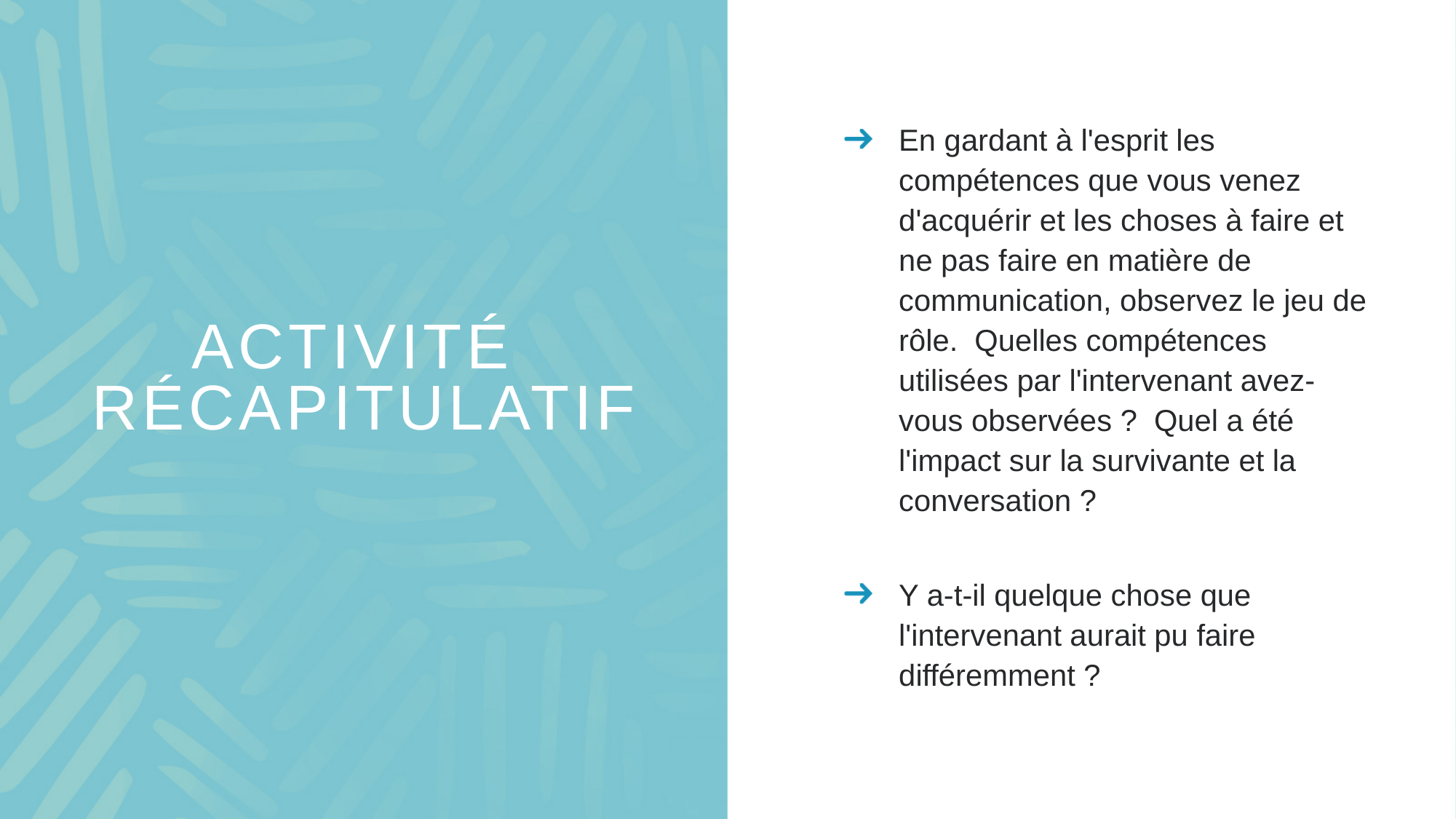

En gardant à l'esprit les compétences que vous venez d'acquérir et les choses à faire et ne pas faire en matière de communication, observez le jeu de rôle.  Quelles compétences utilisées par l'intervenant avez-vous observées ?  Quel a été l'impact sur la survivante et la conversation ?
Y a-t-il quelque chose que l'intervenant aurait pu faire différemment ?
# ACTIVITÉ RÉCAPITULATIF